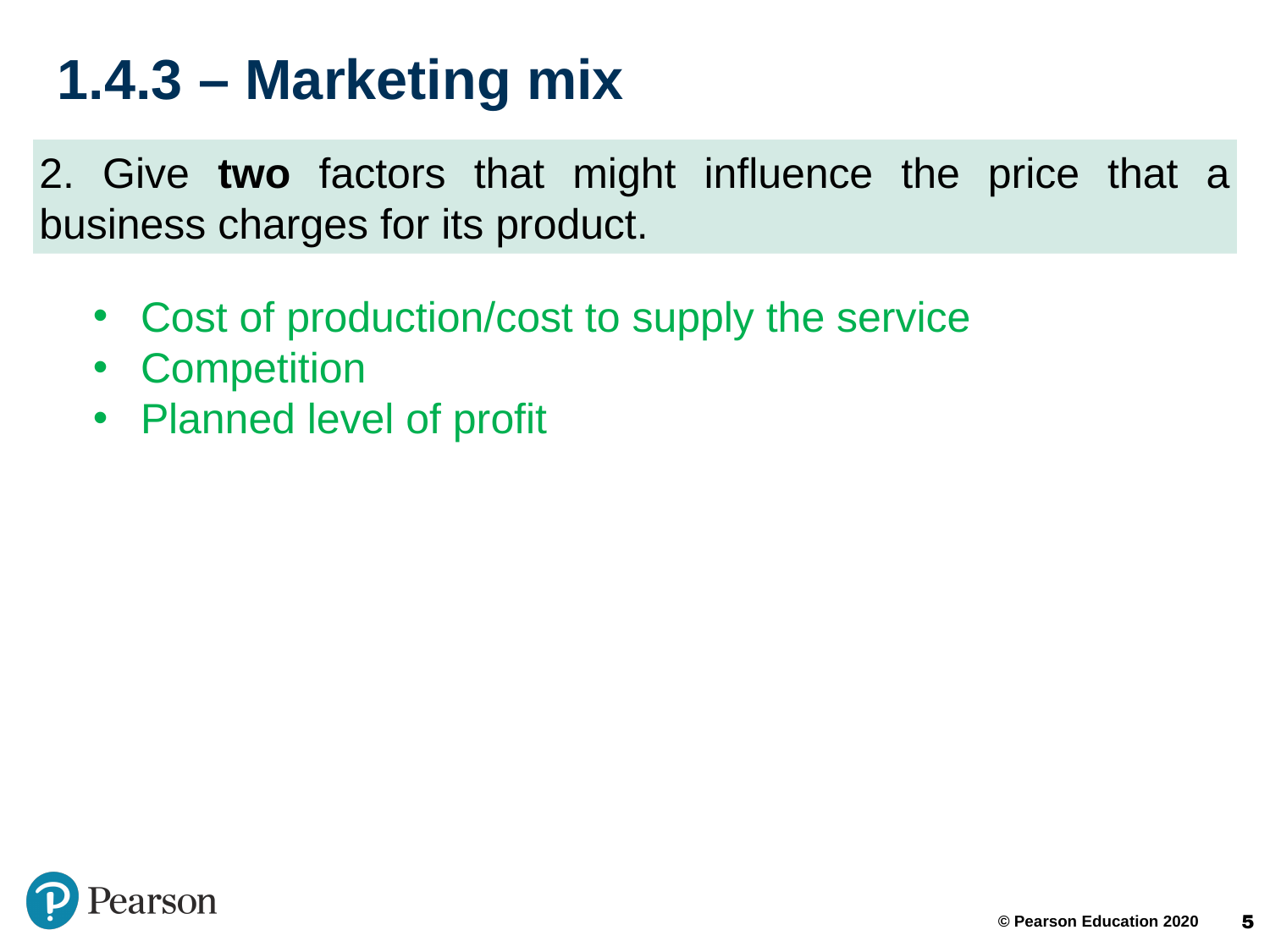

# 1.4.3 – Marketing mix
2. Give two factors that might influence the price that a business charges for its product.
Cost of production/cost to supply the service
Competition
Planned level of profit

5